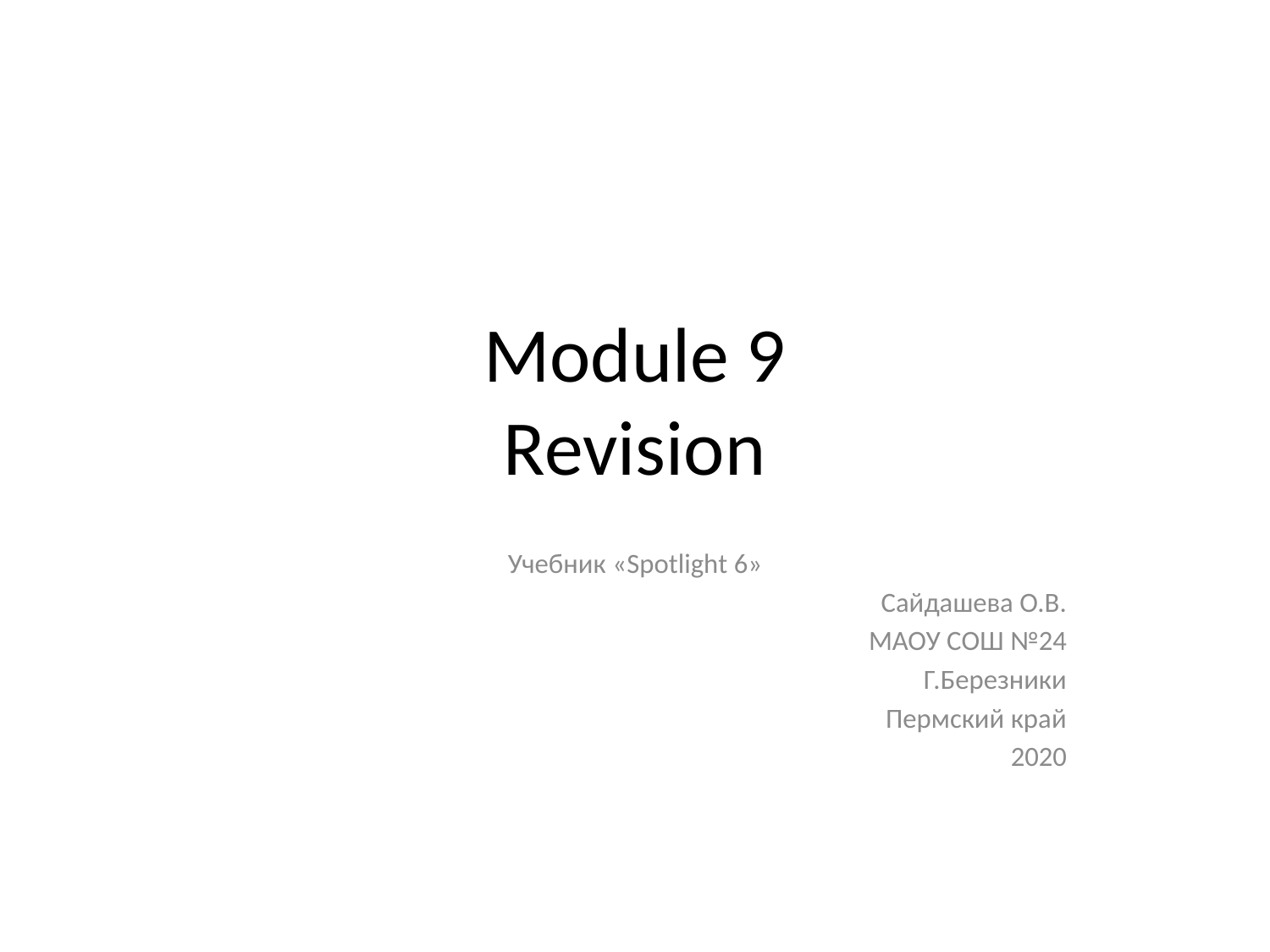

# Module 9 Revision
Учебник «Spotlight 6»
Сайдашева О.В.
МАОУ СОШ №24
Г.Березники
Пермский край
2020